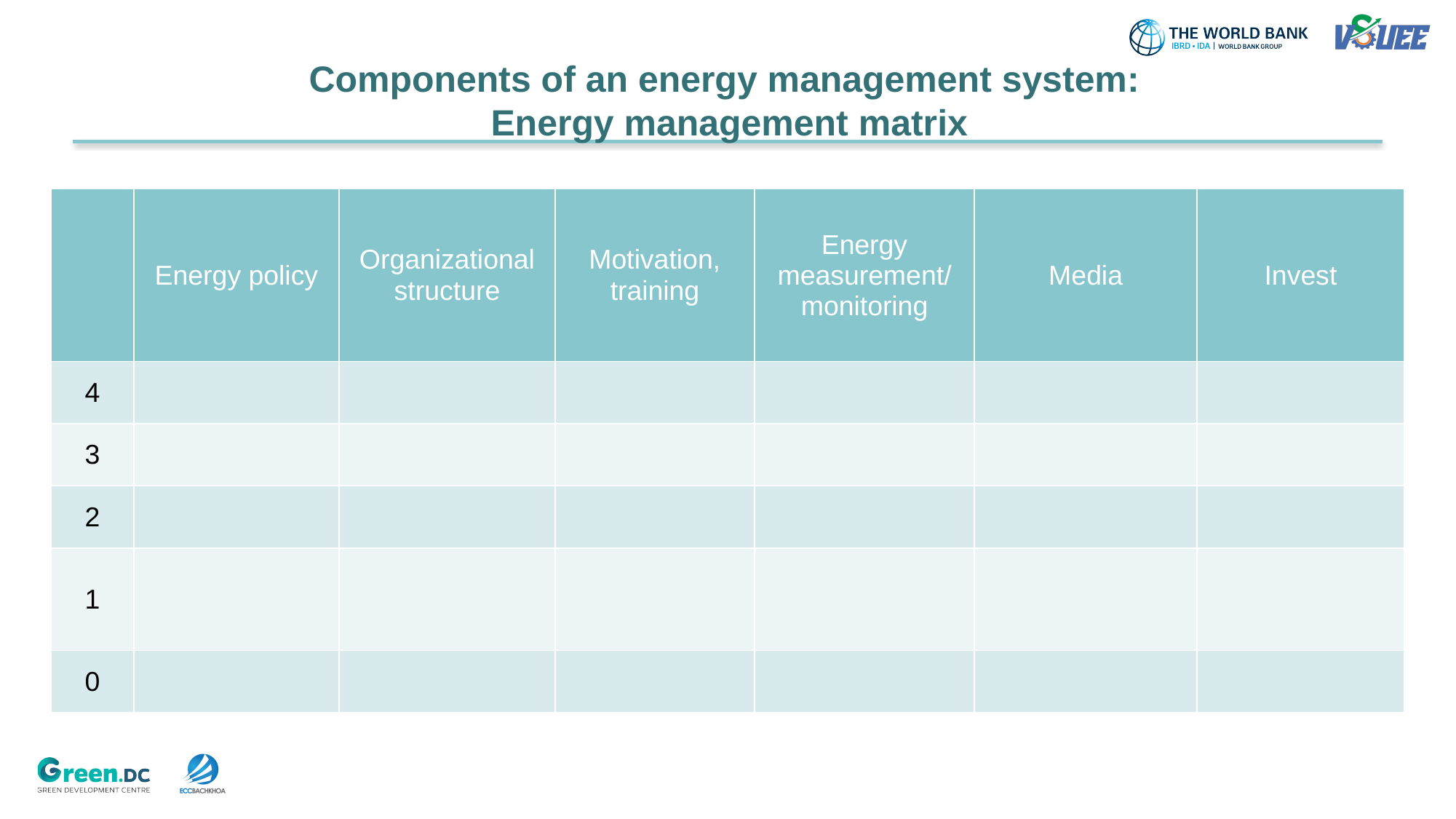

# Components of an energy management system: Energy management matrix
|  | Energy policy | Organizational structure | Motivation, training | Energy measurement/monitoring | Media | Invest |
| --- | --- | --- | --- | --- | --- | --- |
| 4 |  |  |  |  |  |  |
| 3 |  |  |  |  |  |  |
| 2 |  |  |  |  |  |  |
| 1 |  |  |  |  |  |  |
| 0 |  |  |  |  |  |  |